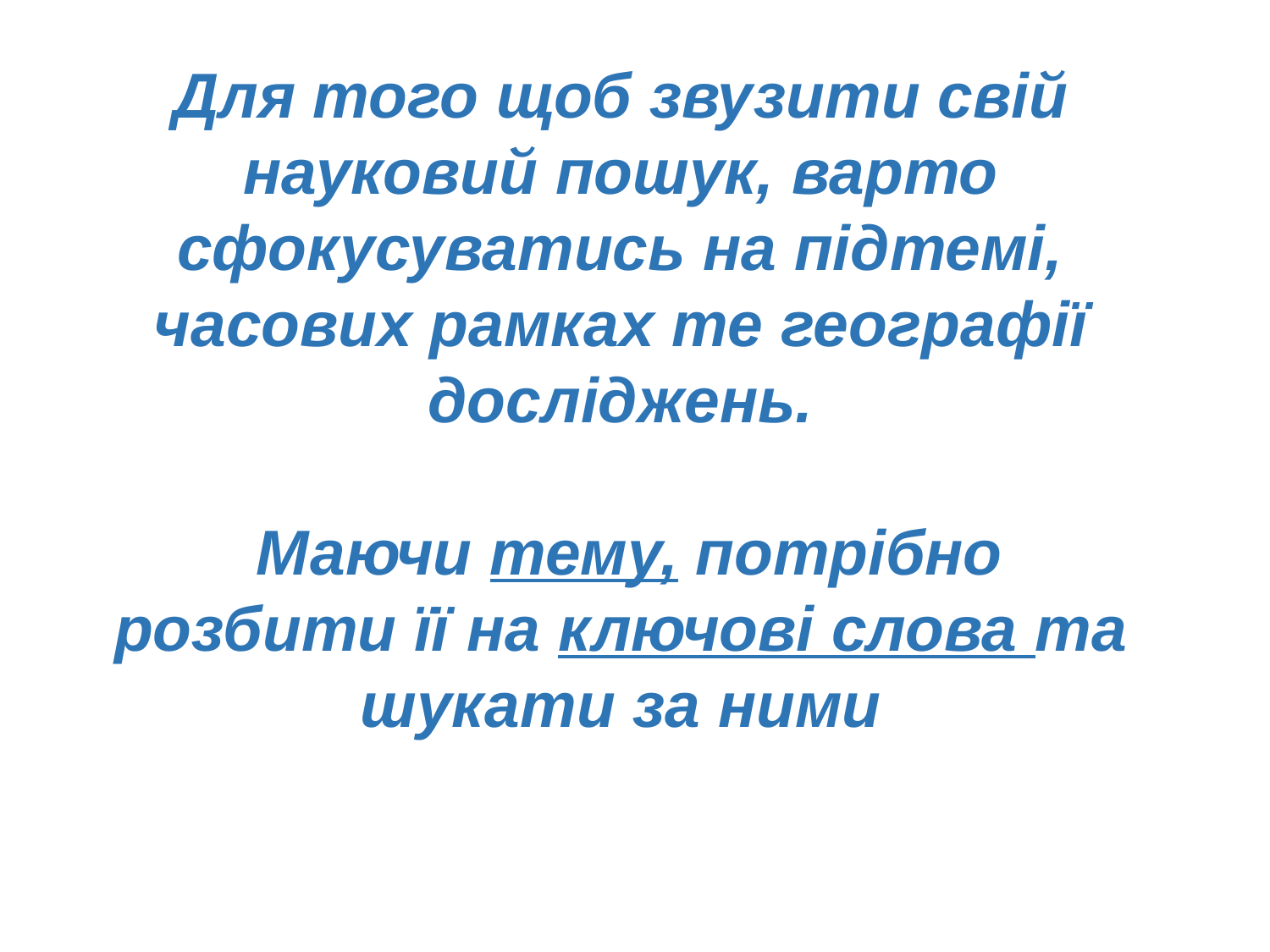

Для того щоб звузити свій науковий пошук, варто сфокусуватись на підтемі, часових рамках те географії досліджень.

 Маючи тему, потрібно розбити її на ключові слова та шукати за ними